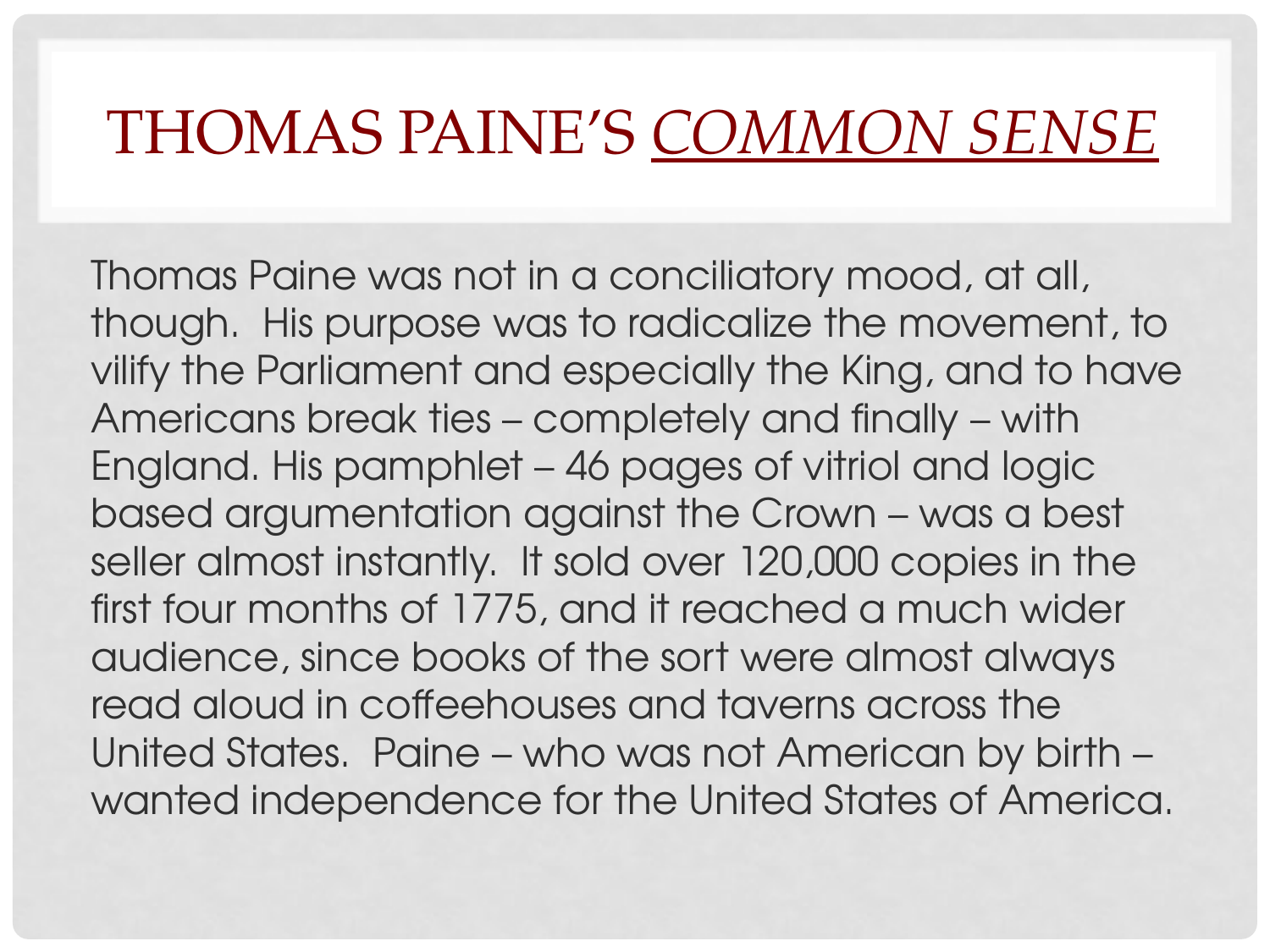

# Thomas Paine’s Common Sense
Thomas Paine was not in a conciliatory mood, at all, though.  His purpose was to radicalize the movement, to vilify the Parliament and especially the King, and to have Americans break ties – completely and finally – with England. His pamphlet – 46 pages of vitriol and logic based argumentation against the Crown – was a best seller almost instantly.  It sold over 120,000 copies in the first four months of 1775, and it reached a much wider audience, since books of the sort were almost always read aloud in coffeehouses and taverns across the United States.  Paine – who was not American by birth – wanted independence for the United States of America.